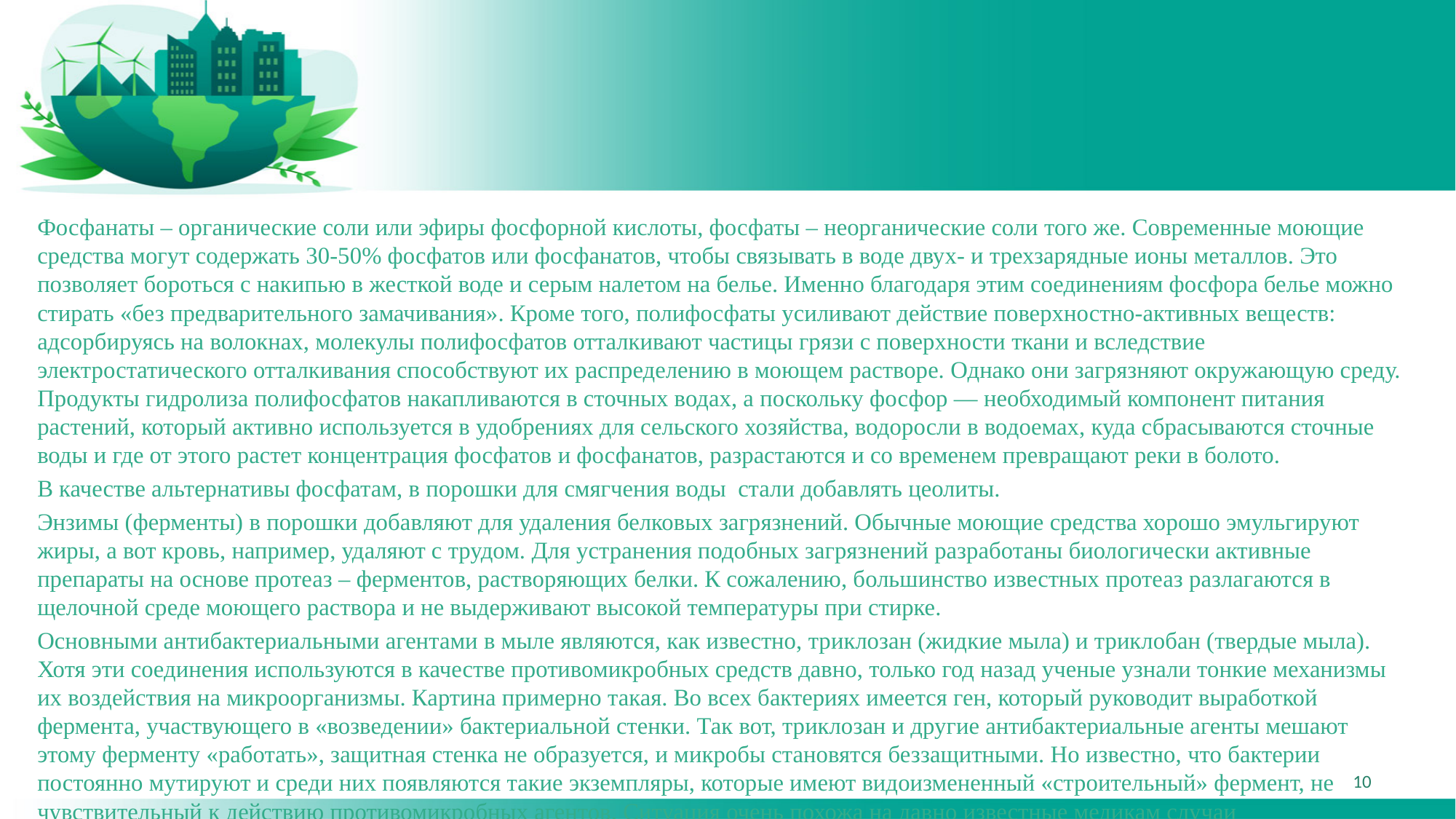

#
Фосфанаты – органические соли или эфиры фосфорной кислоты, фосфаты – неорганические соли того же. Современные моющие средства могут содержать 30-50% фосфатов или фосфанатов, чтобы связывать в воде двух- и трехзарядные ионы металлов. Это позволяет бороться с накипью в жесткой воде и серым налетом на белье. Именно благодаря этим соединениям фосфора белье можно стирать «без предварительного замачивания». Кроме того, полифосфаты усиливают действие поверхностно-активных веществ: адсорбируясь на волокнах, молекулы полифосфатов отталкивают частицы грязи с поверхности ткани и вследствие электростатического отталкивания способствуют их распределению в моющем растворе. Однако они загрязняют окружающую среду. Продукты гидролиза полифосфатов накапливаются в сточных водах, а поскольку фосфор — необходимый компонент питания растений, который активно используется в удобрениях для сельского хозяйства, водоросли в водоемах, куда сбрасываются сточные воды и где от этого растет концентрация фосфатов и фосфанатов, разрастаются и со временем превращают реки в болото.
В качестве альтернативы фосфатам, в порошки для смягчения воды  стали добавлять цеолиты.
Энзимы (ферменты) в порошки добавляют для удаления белковых загрязнений. Обычные моющие средства хорошо эмульгируют жиры, а вот кровь, например, удаляют с трудом. Для устранения подобных загрязнений разработаны биологически активные препараты на основе протеаз – ферментов, растворяющих белки. К сожалению, большинство известных протеаз разлагаются в щелочной среде моющего раствора и не выдерживают высокой температуры при стирке.
Основными антибактериальными агентами в мыле являются, как известно, триклозан (жидкие мыла) и триклобан (твердые мыла). Хотя эти соединения используются в качестве противомикробных средств давно, только год назад ученые узнали тонкие механизмы их воздействия на микроорганизмы. Картина примерно такая. Во всех бактериях имеется ген, который руководит выработкой фермента, участвующего в «возведении» бактериальной стенки. Так вот, триклозан и другие антибактериальные агенты мешают этому ферменту «работать», защитная стенка не образуется, и микробы становятся беззащитными. Но известно, что бактерии постоянно мутируют и среди них появляются такие экземпляры, которые имеют видоизмененный «строительный» фермент, не чувствительный к действию противомикробных агентов. Ситуация очень похожа на давно известные медикам случаи нечувствительности к антибиотикам. В результате погибают «нормальные» бактерии, но выживают мутанты. Через некоторое время остаются в основном мутанты, которые в отсутствие «конкурентов» очень быстро размножаются. Они способны причинить намного больший вред нашему организму, нежели обычные микробы.

10